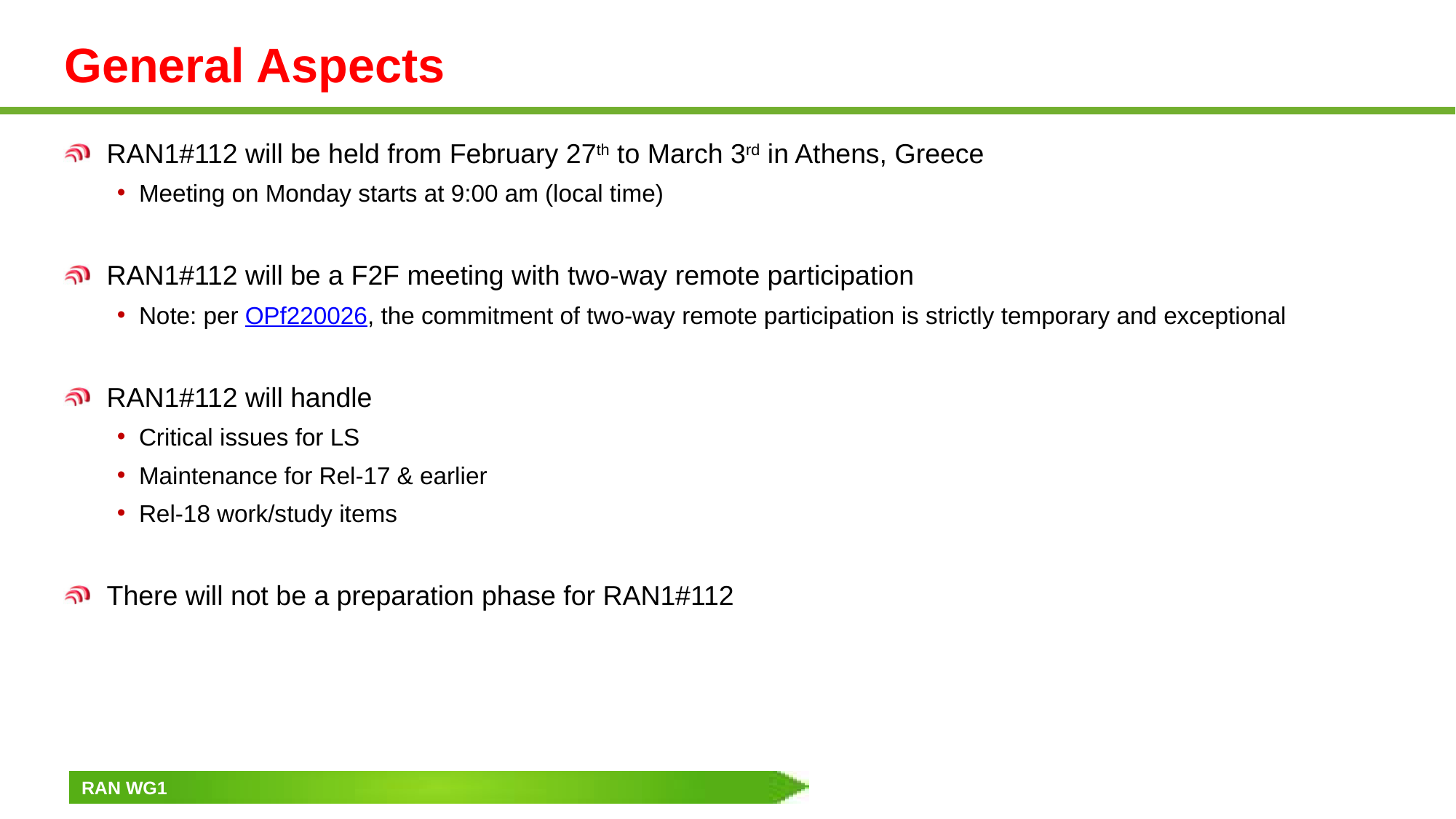

# General Aspects
RAN1#112 will be held from February 27th to March 3rd in Athens, Greece
Meeting on Monday starts at 9:00 am (local time)

RAN1#112 will be a F2F meeting with two-way remote participation
Note: per OPf220026, the commitment of two-way remote participation is strictly temporary and exceptional

RAN1#112 will handle
Critical issues for LS
Maintenance for Rel-17 & earlier
Rel-18 work/study items

There will not be a preparation phase for RAN1#112